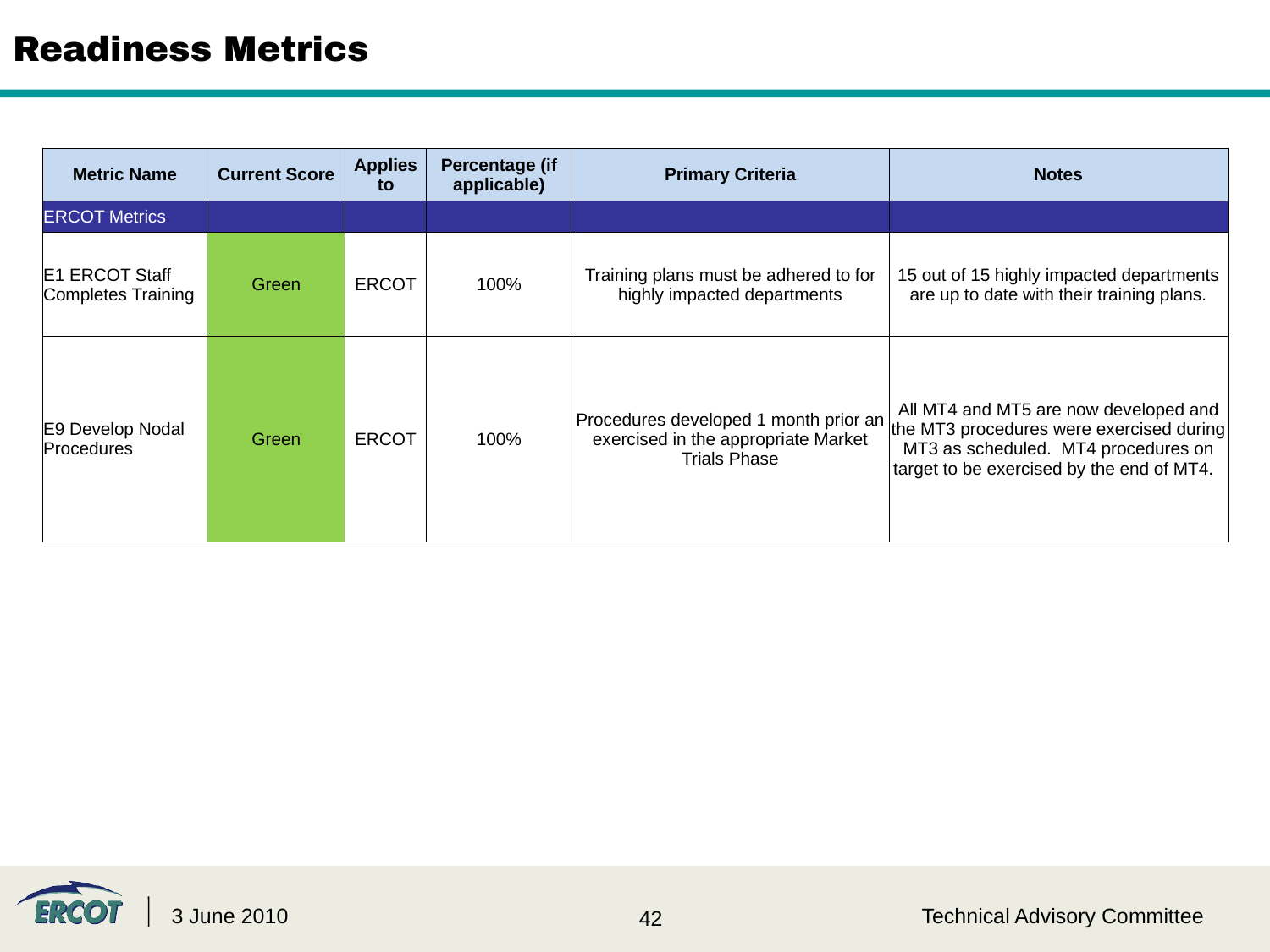

# Readiness Metrics
| Metric Name | Current Score | Applies to | Percentage (if applicable) | Primary Criteria | Notes |
| --- | --- | --- | --- | --- | --- |
| ERCOT Metrics |  |  |  |  |  |
| E1 ERCOT Staff Completes Training | Green | ERCOT | 100% | Training plans must be adhered to for highly impacted departments | 15 out of 15 highly impacted departments are up to date with their training plans. |
| E9 Develop Nodal Procedures | Green | ERCOT | 100% | Procedures developed 1 month prior an exercised in the appropriate Market Trials Phase | All MT4 and MT5 are now developed and the MT3 procedures were exercised during MT3 as scheduled.  MT4 procedures on target to be exercised by the end of MT4. |
3 June 2010
Technical Advisory Committee